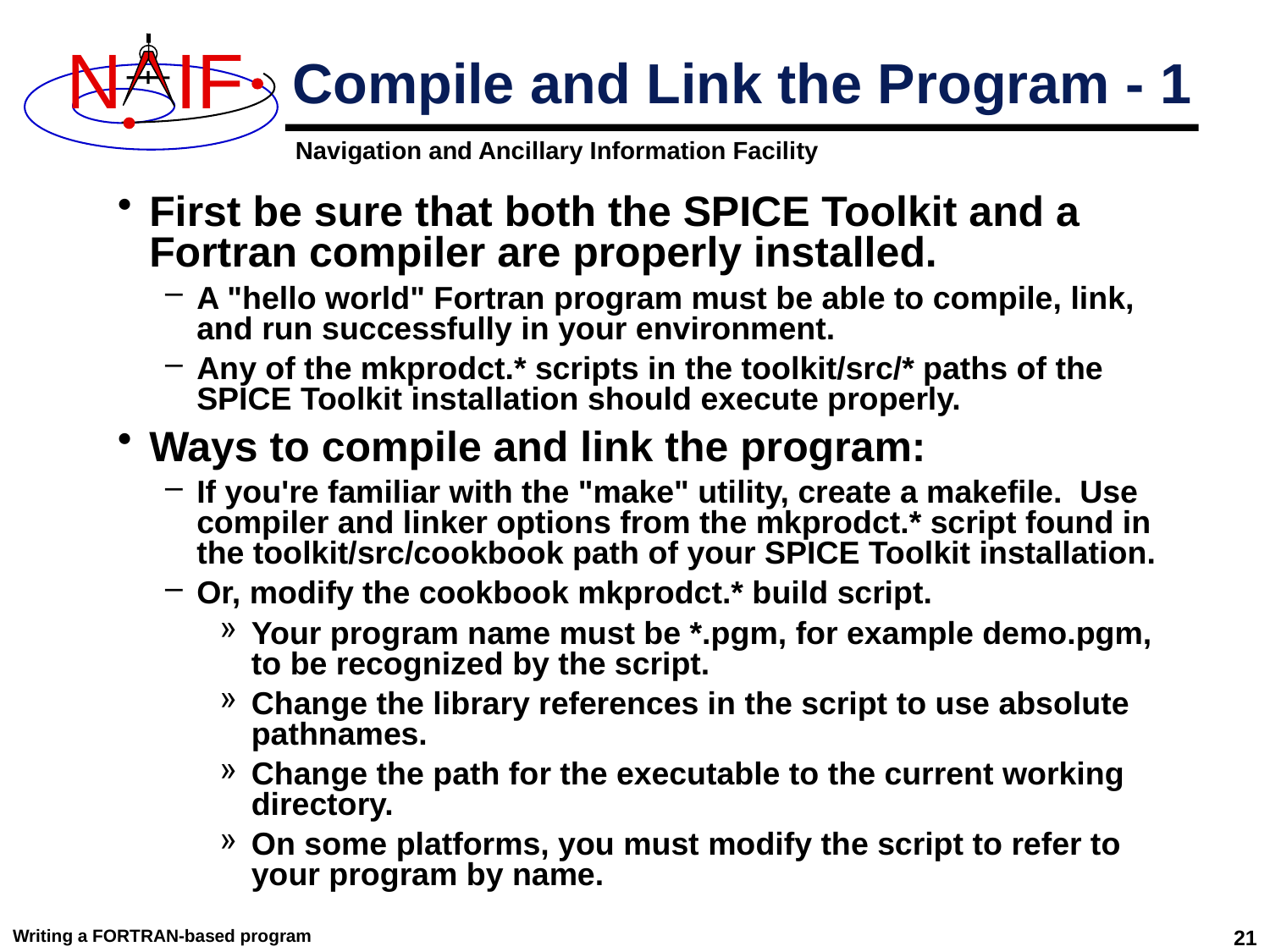

# Compile and Link the Program - 1
First be sure that both the SPICE Toolkit and a Fortran compiler are properly installed.
A "hello world" Fortran program must be able to compile, link, and run successfully in your environment.
Any of the mkprodct.* scripts in the toolkit/src/* paths of the SPICE Toolkit installation should execute properly.
Ways to compile and link the program:
If you're familiar with the "make" utility, create a makefile.  Use compiler and linker options from the mkprodct.* script found in the toolkit/src/cookbook path of your SPICE Toolkit installation.
Or, modify the cookbook mkprodct.* build script.
Your program name must be *.pgm, for example demo.pgm, to be recognized by the script.
Change the library references in the script to use absolute pathnames.
Change the path for the executable to the current working directory.
On some platforms, you must modify the script to refer to your program by name.

Writing a FORTRAN-based program
21